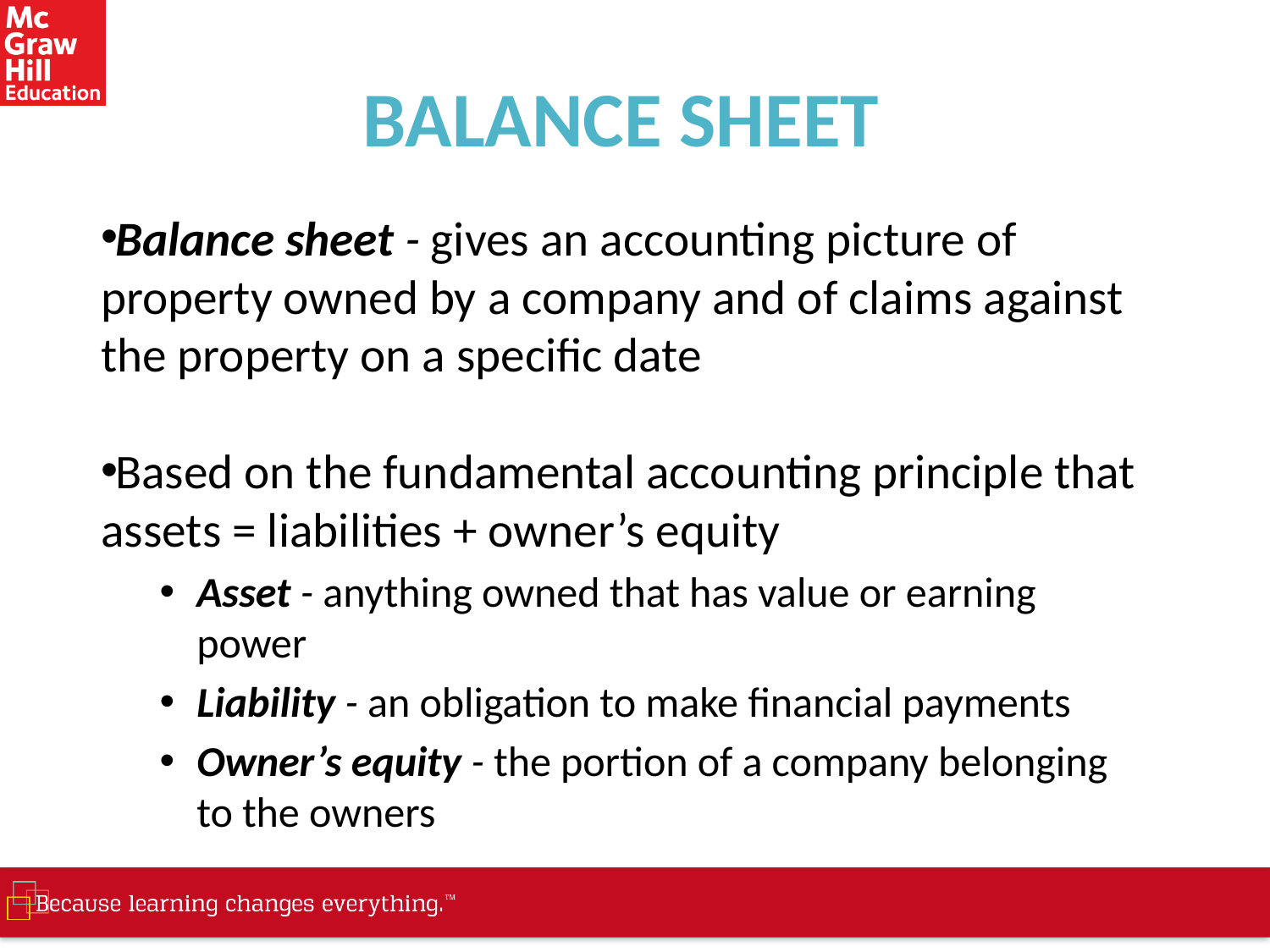

# BALANCE SHEET
Balance sheet - gives an accounting picture of property owned by a company and of claims against the property on a specific date

Based on the fundamental accounting principle that assets = liabilities + owner’s equity
Asset - anything owned that has value or earning power
Liability - an obligation to make financial payments
Owner’s equity - the portion of a company belonging to the owners